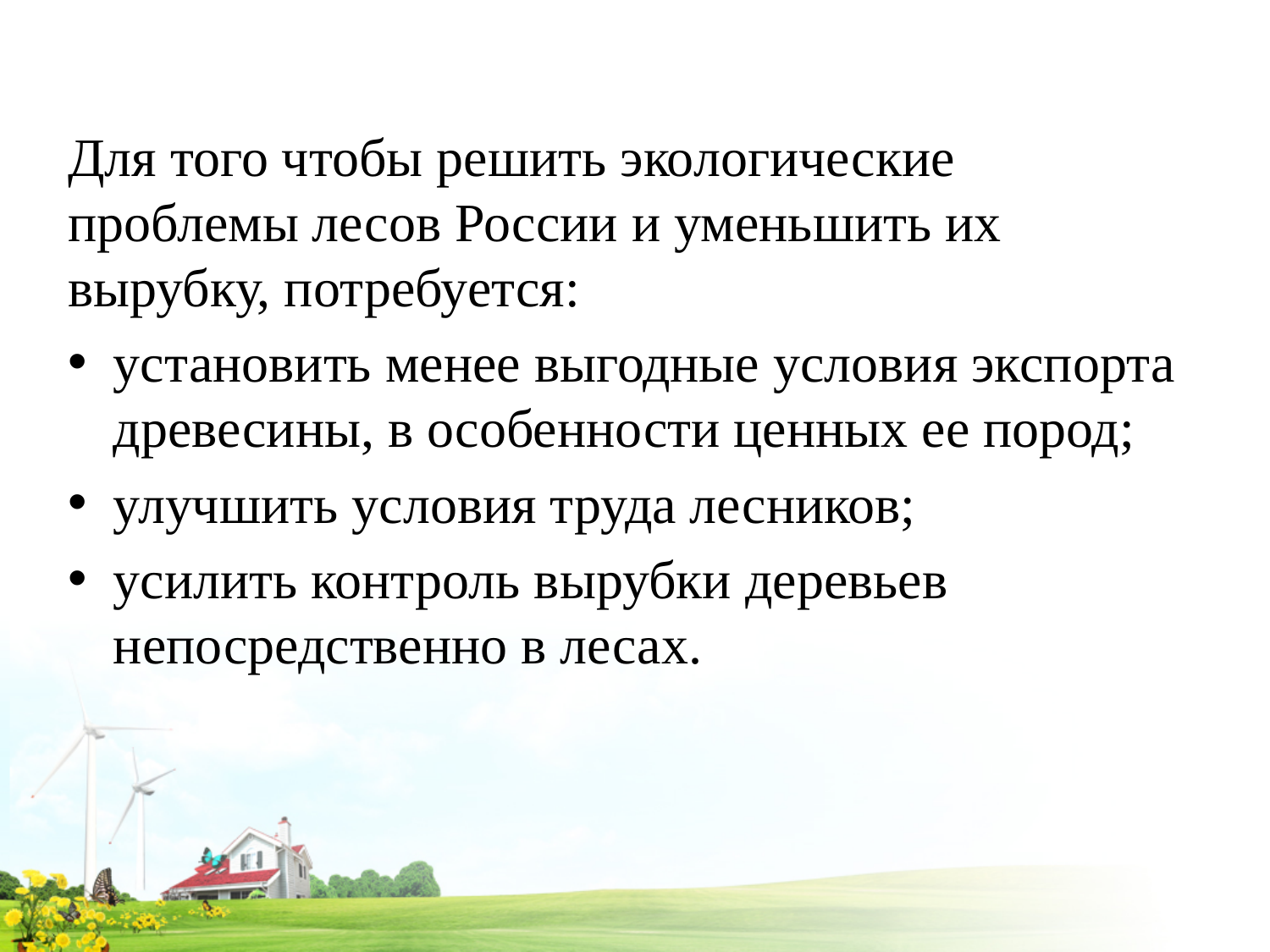

Для того чтобы решить экологические проблемы лесов России и уменьшить их вырубку, потребуется:
установить менее выгодные условия экспорта древесины, в особенности ценных ее пород;
улучшить условия труда лесников;
усилить контроль вырубки деревьев непосредственно в лесах.